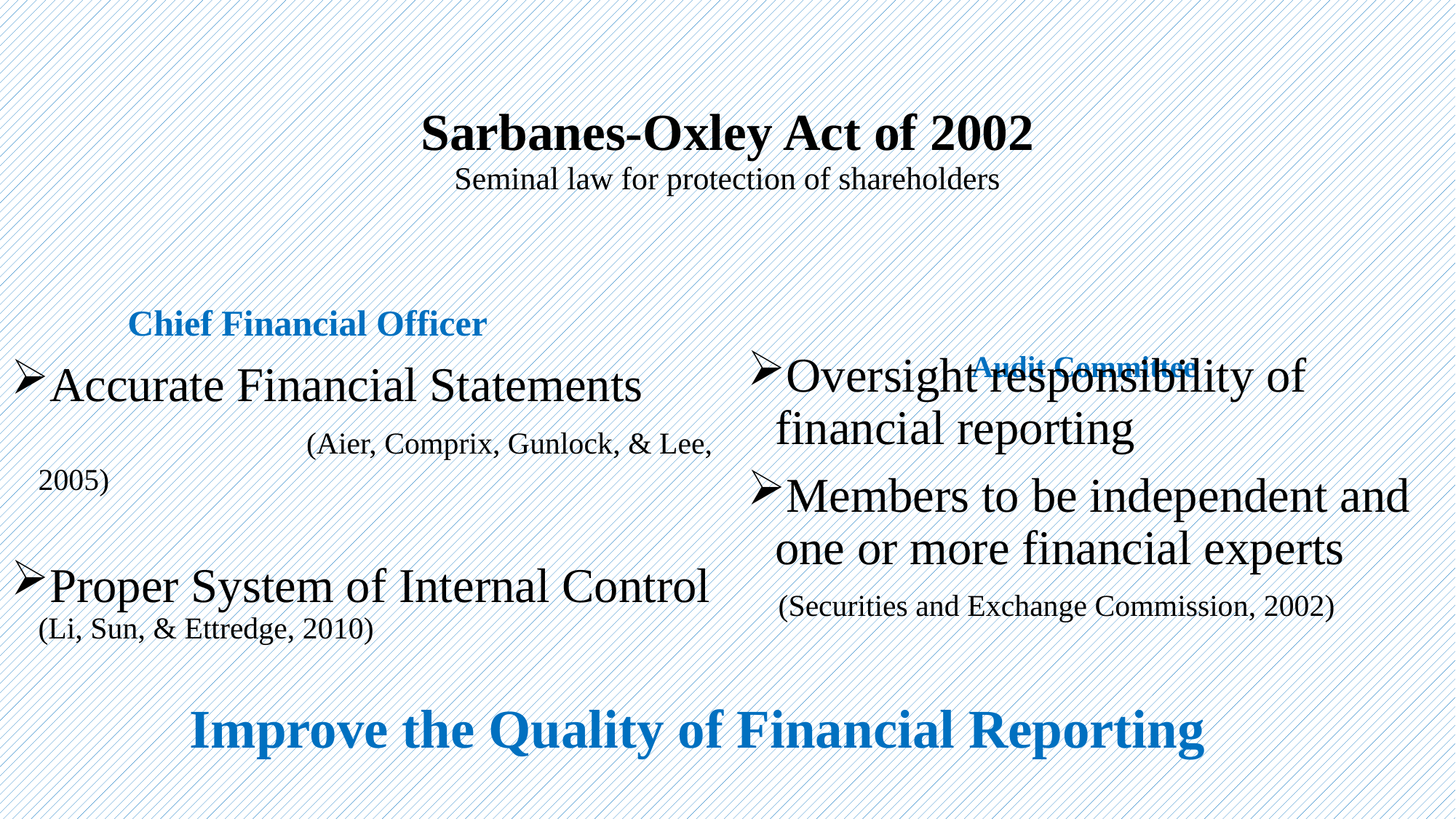

# Sarbanes-Oxley Act of 2002 Seminal law for protection of shareholders
Chief Financial Officer

Audit Committee

Oversight responsibility of financial reporting
Members to be independent and one or more financial experts
    (Securities and Exchange Commission, 2002)

Accurate Financial Statements                             (Aier, Comprix, Gunlock, & Lee, 2005)

Proper System of Internal Control  (Li, Sun, & Ettredge, 2010)

 Improve the Quality of Financial Reporting